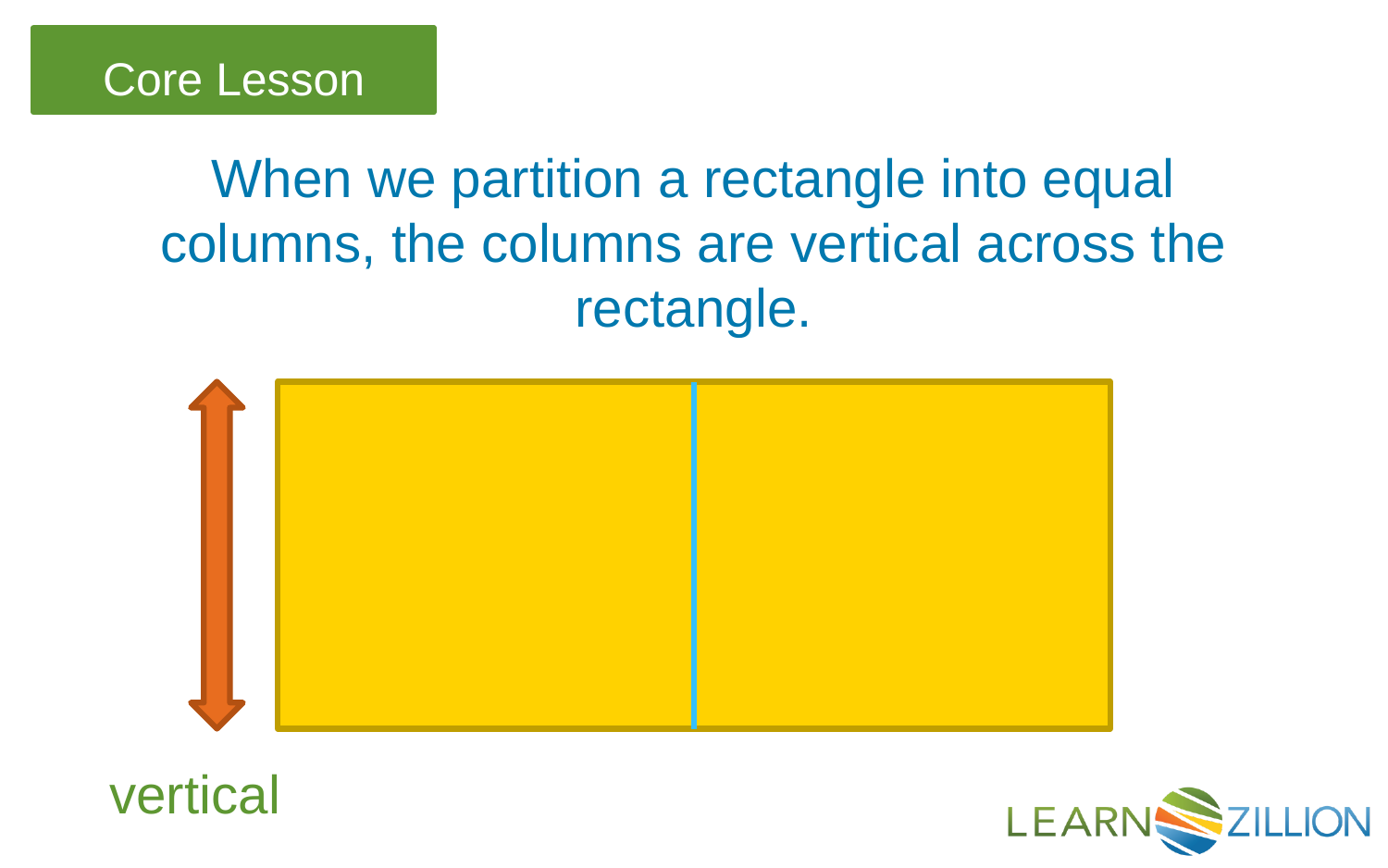

When we partition a rectangle into equal columns, the columns are vertical across the rectangle.

vertical